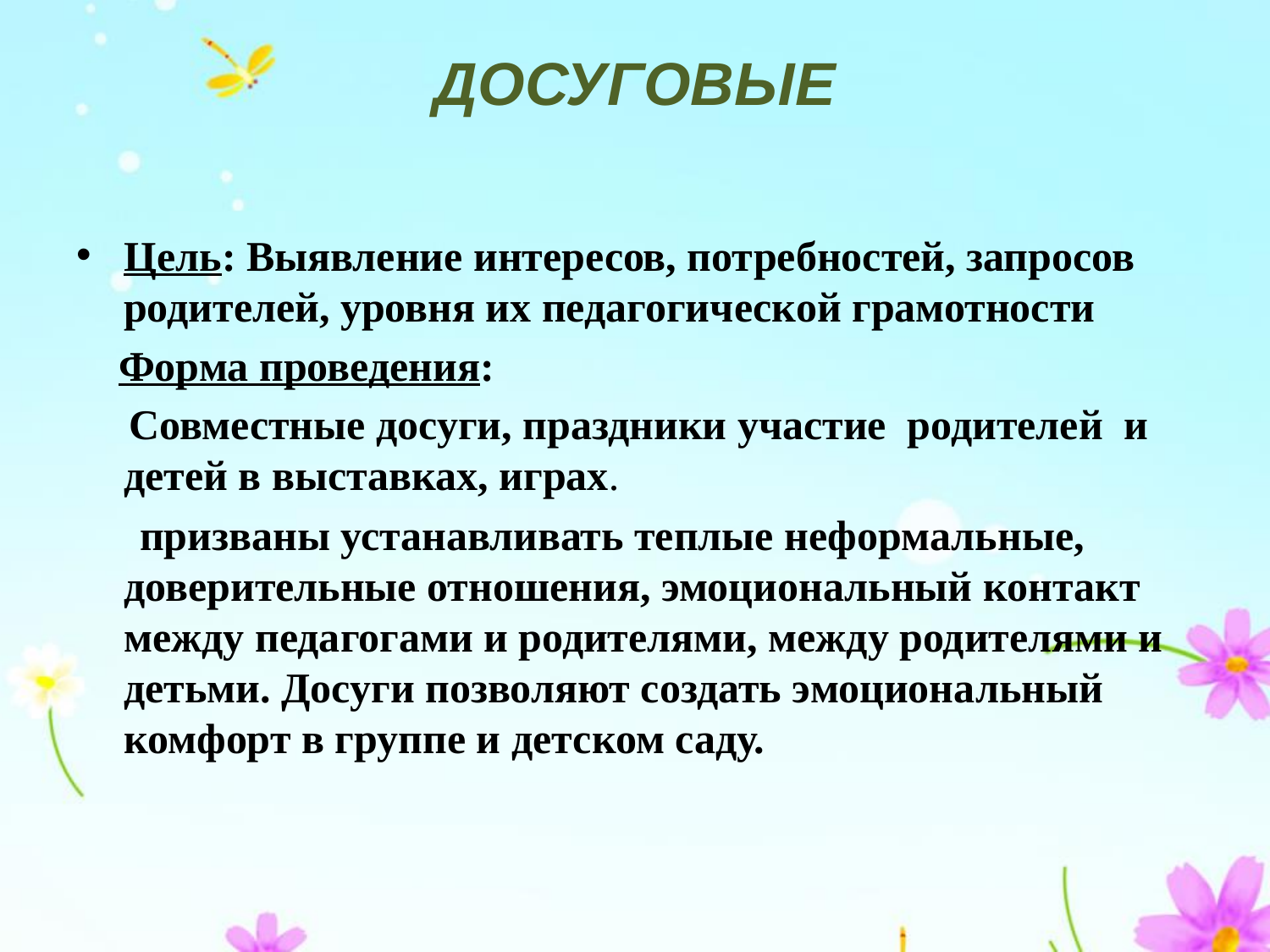

# ДОСУГОВЫЕ
Цель: Выявление интересов, потребностей, запросов родителей, уровня их педагогической грамотности
    Форма проведения:
     Совместные досуги, праздники участие  родителей  и детей в выставках, играх.
      призваны устанавливать теплые неформальные, доверительные отношения, эмоциональный контакт между педагогами и родителями, между родителями и детьми. Досуги позволяют создать эмоциональный комфорт в группе и детском саду.